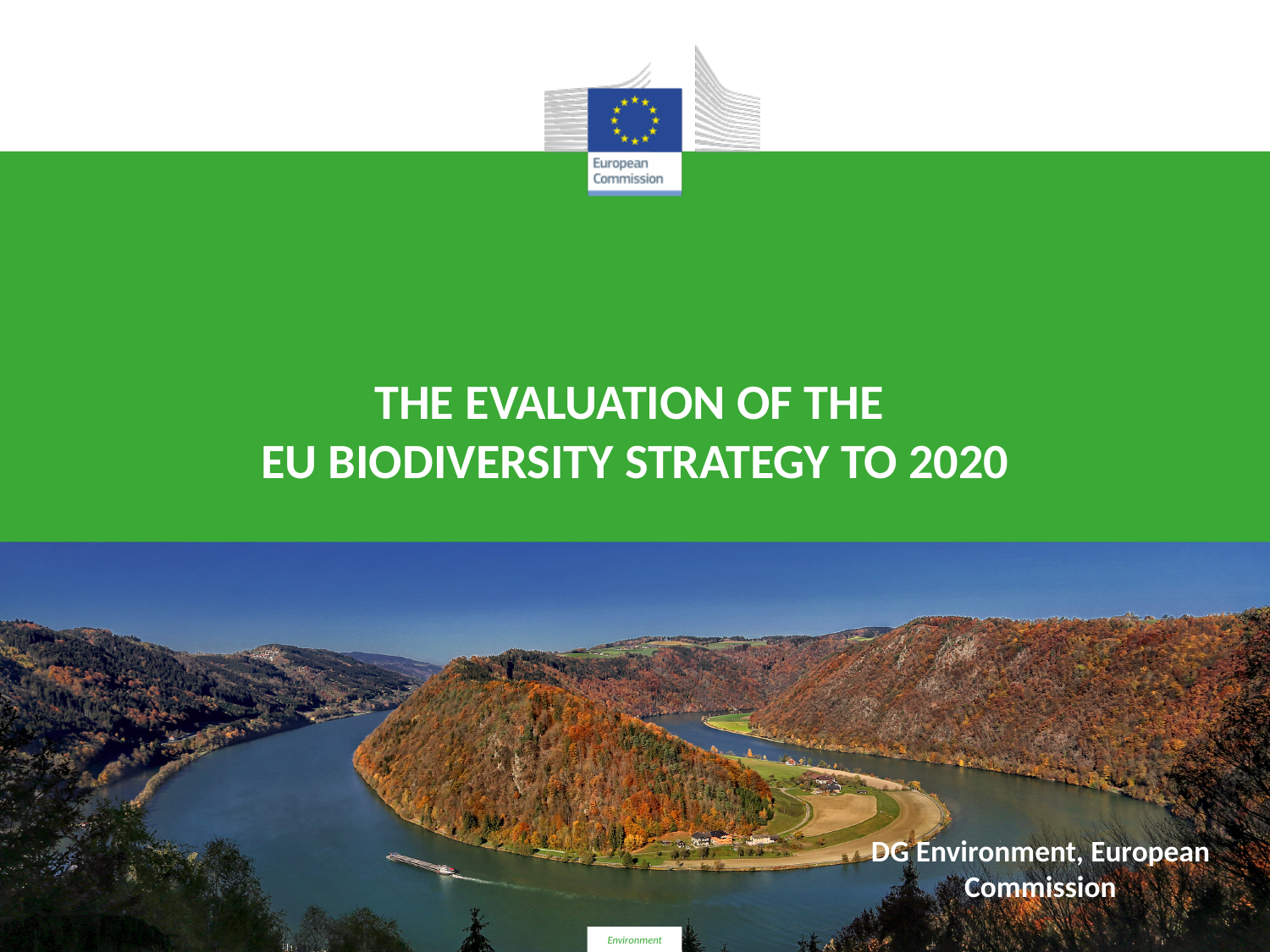

THE EVALUATION OF THE
EU BIODIVERSITY STRATEGY TO 2020

DG Environment, European Commission